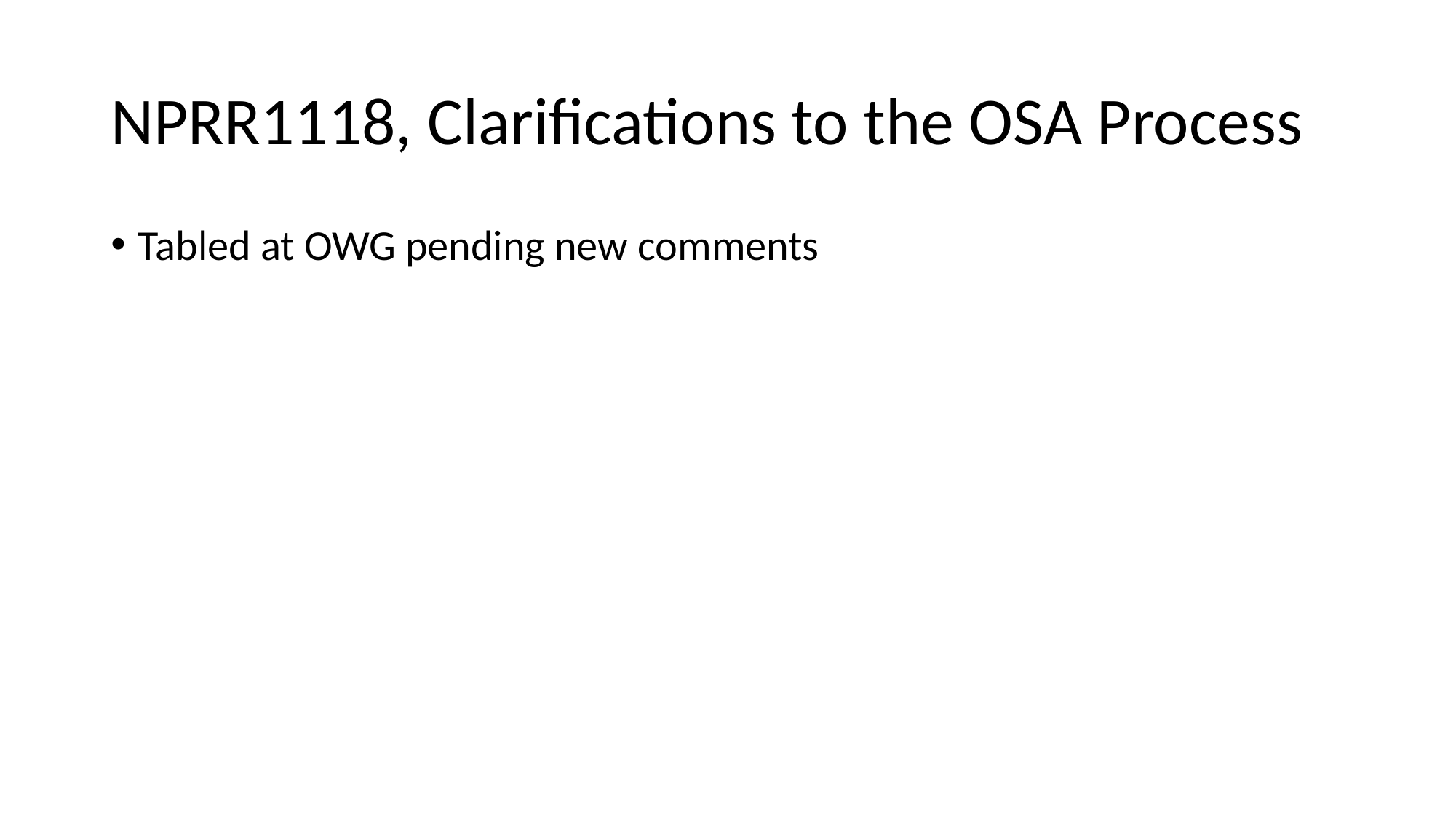

# NPRR1118, Clarifications to the OSA Process
Tabled at OWG pending new comments